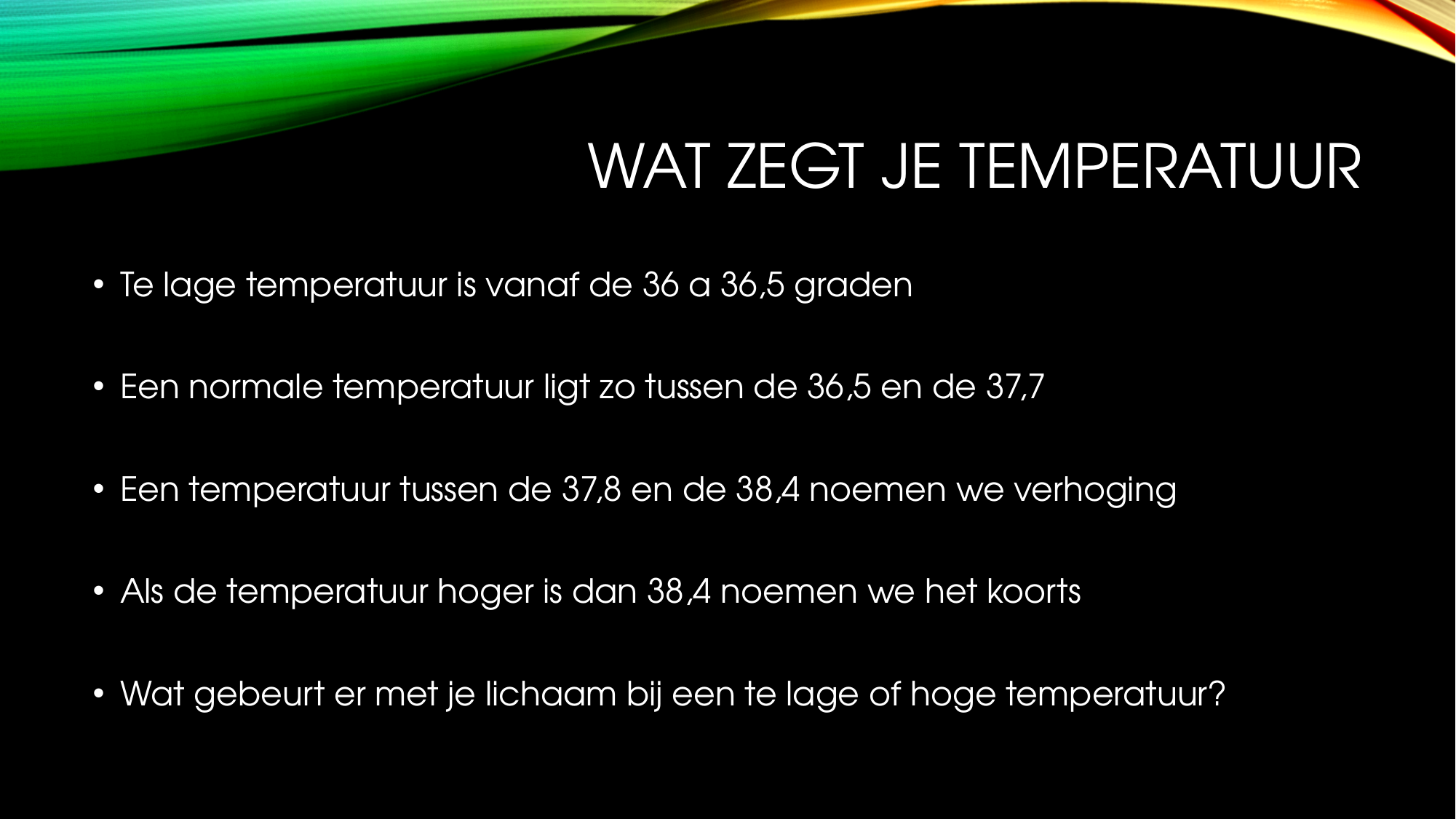

# Wat zegt je temperatuur
Te lage temperatuur is vanaf de 36 a 36,5 graden

Een normale temperatuur ligt zo tussen de 36,5 en de 37,7

Een temperatuur tussen de 37,8 en de 38,4 noemen we verhoging

Als de temperatuur hoger is dan 38,4 noemen we het koorts

Wat gebeurt er met je lichaam bij een te lage of hoge temperatuur?